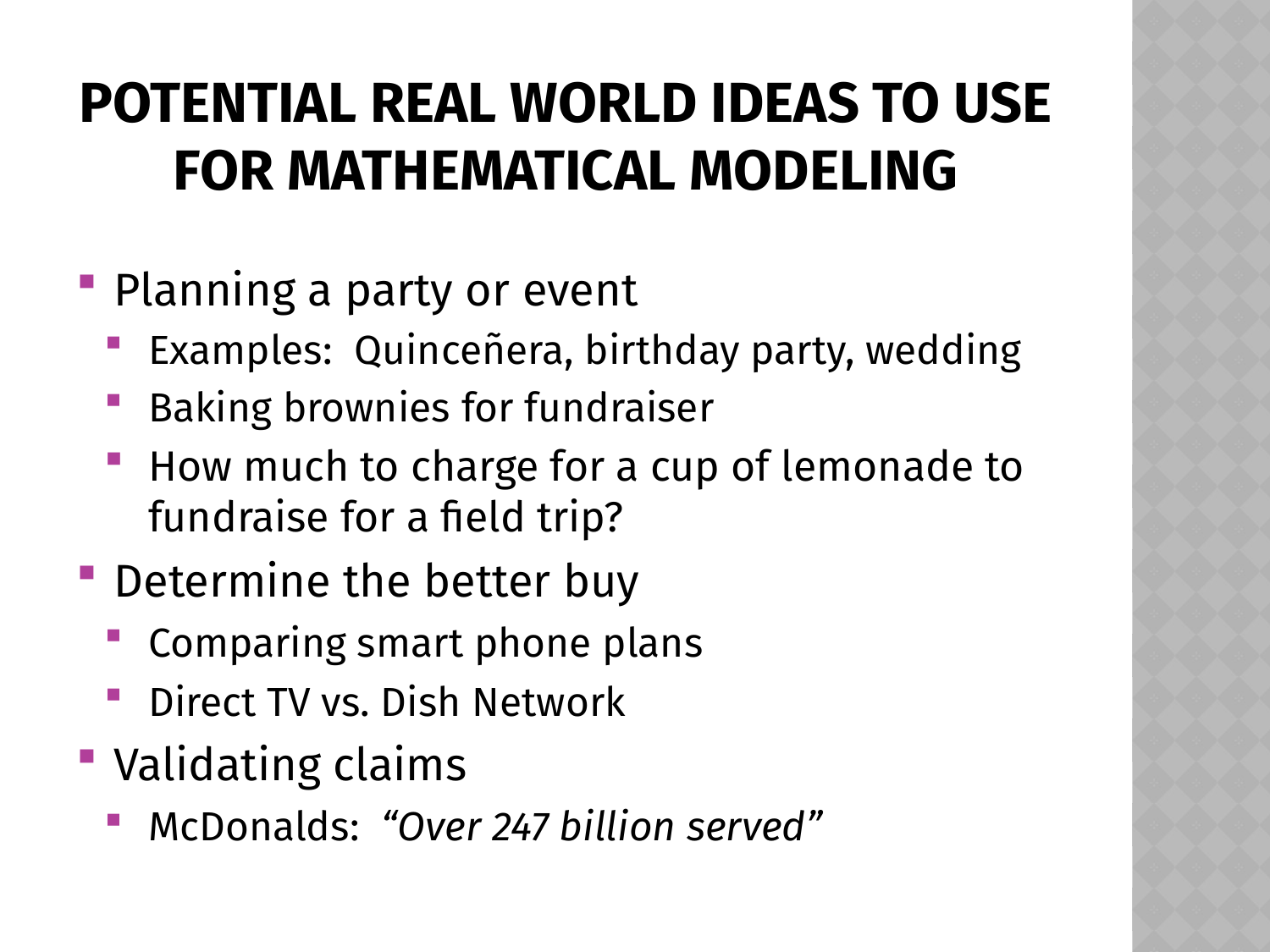

# Potential real world ideas to use for mathematical modeling
Planning a party or event
Examples:  Quinceñera, birthday party, wedding
Baking brownies for fundraiser
How much to charge for a cup of lemonade to fundraise for a field trip?
Determine the better buy
Comparing smart phone plans
Direct TV vs. Dish Network
Validating claims
McDonalds:  “Over 247 billion served”